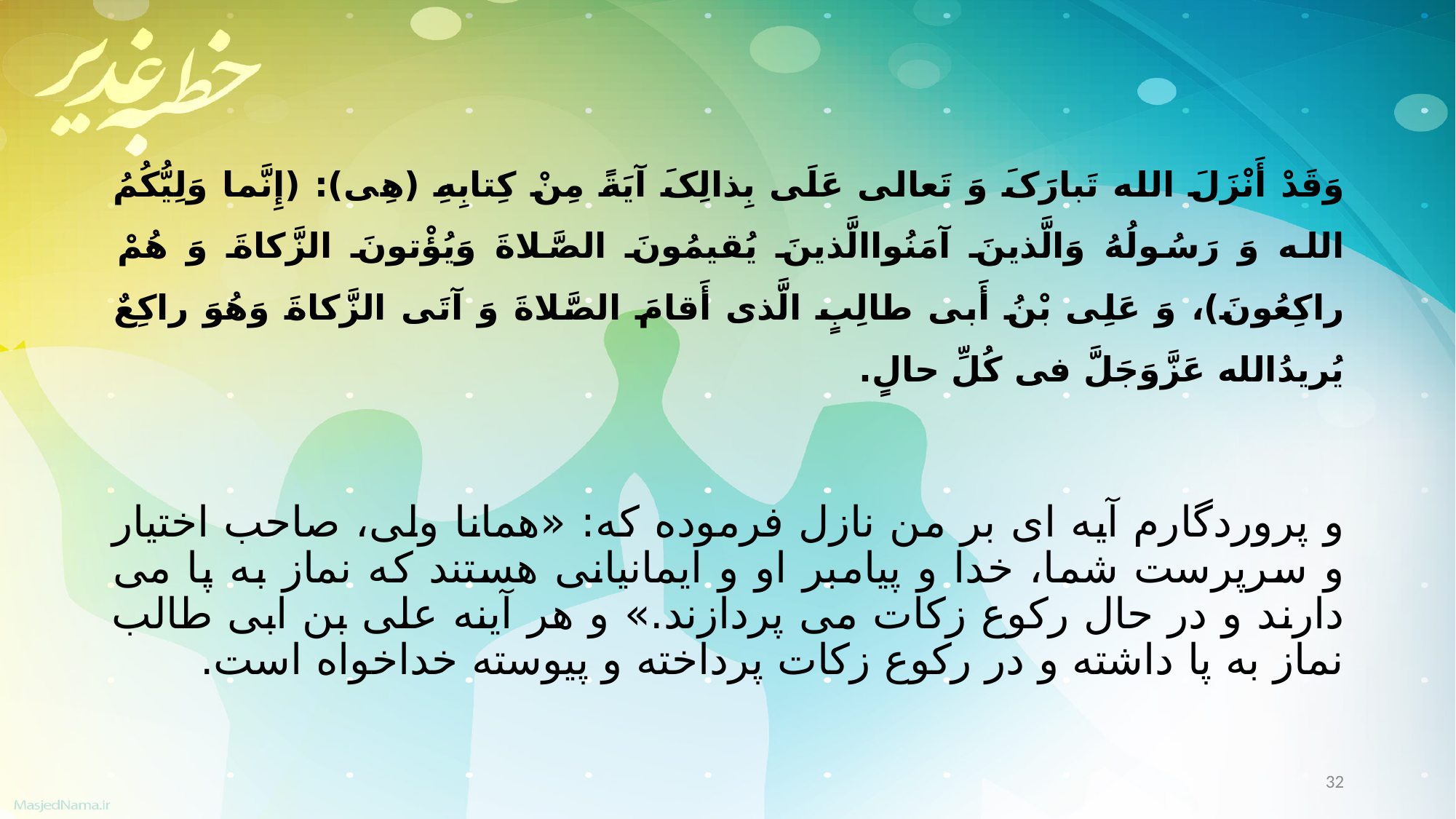

وَقَدْ أَنْزَلَ الله تَبارَکَ وَ تَعالی عَلَی بِذالِکَ آیَةً مِنْ کِتابِهِ (هِی): (إِنَّما وَلِیُّکُمُ الله وَ رَسُولُهُ وَالَّذینَ آمَنُواالَّذینَ یُقیمُونَ الصَّلاةَ وَیُؤْتونَ الزَّکاةَ وَ هُمْ راکِعُونَ)، وَ عَلِی بْنُ أَبی طالِبٍ الَّذی أَقامَ الصَّلاةَ وَ آتَی الزَّکاةَ وَهُوَ راکِعٌ یُریدُالله عَزَّوَجَلَّ فی کُلِّ حالٍ.
و پروردگارم آیه ای بر من نازل فرموده که: «همانا ولی، صاحب اختیار و سرپرست شما، خدا و پیامبر او و ایمانیانی هستند که نماز به پا می دارند و در حال رکوع زکات می پردازند.» و هر آینه علی بن ابی طالب نماز به پا داشته و در رکوع زکات پرداخته و پیوسته خداخواه است.
32